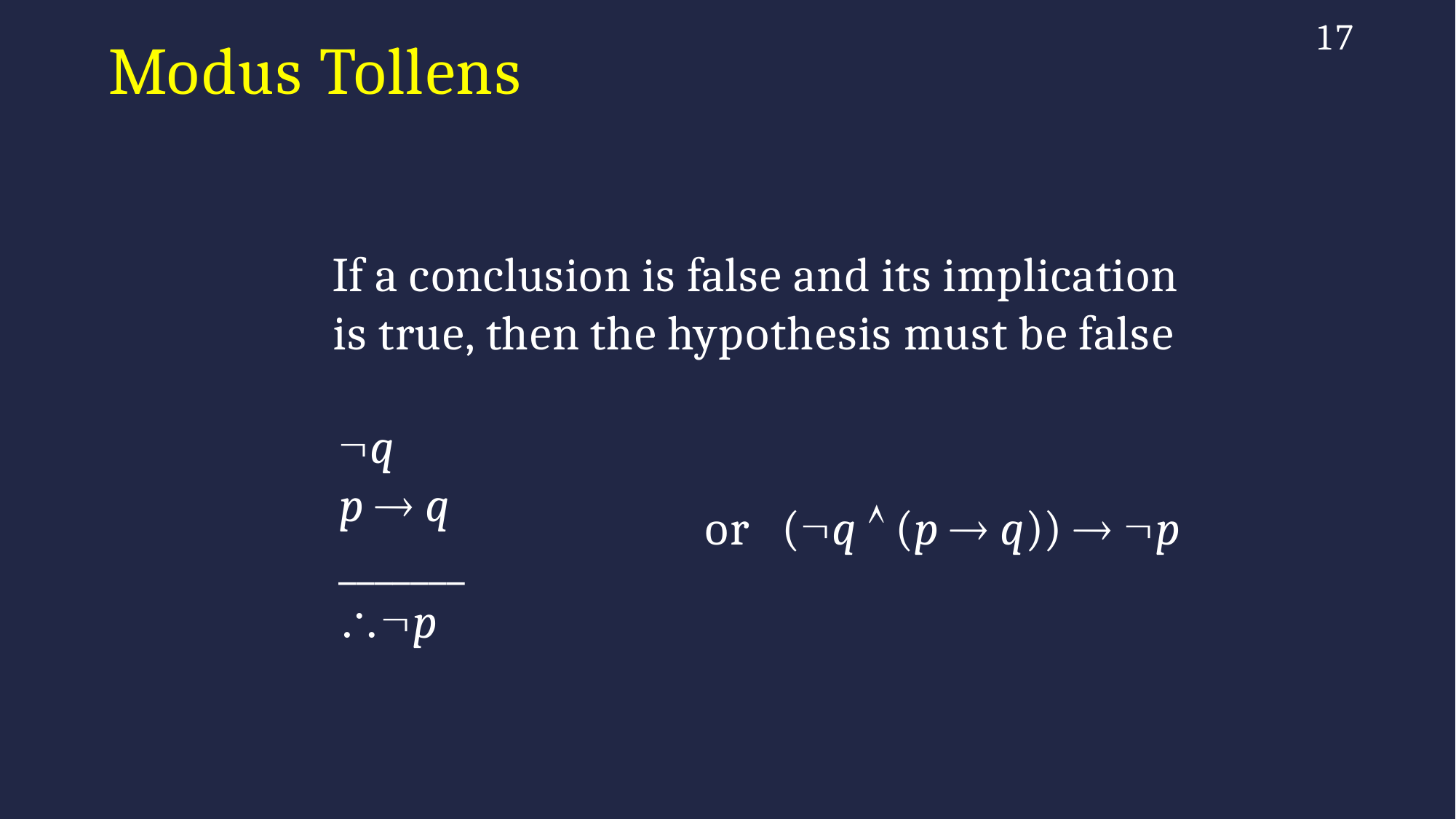

17
# Modus Tollens
If a conclusion is false and its implication
is true, then the hypothesis must be false
¬q
p → q
_______
∴¬p
or   (¬q ∧ (p → q)) → ¬p